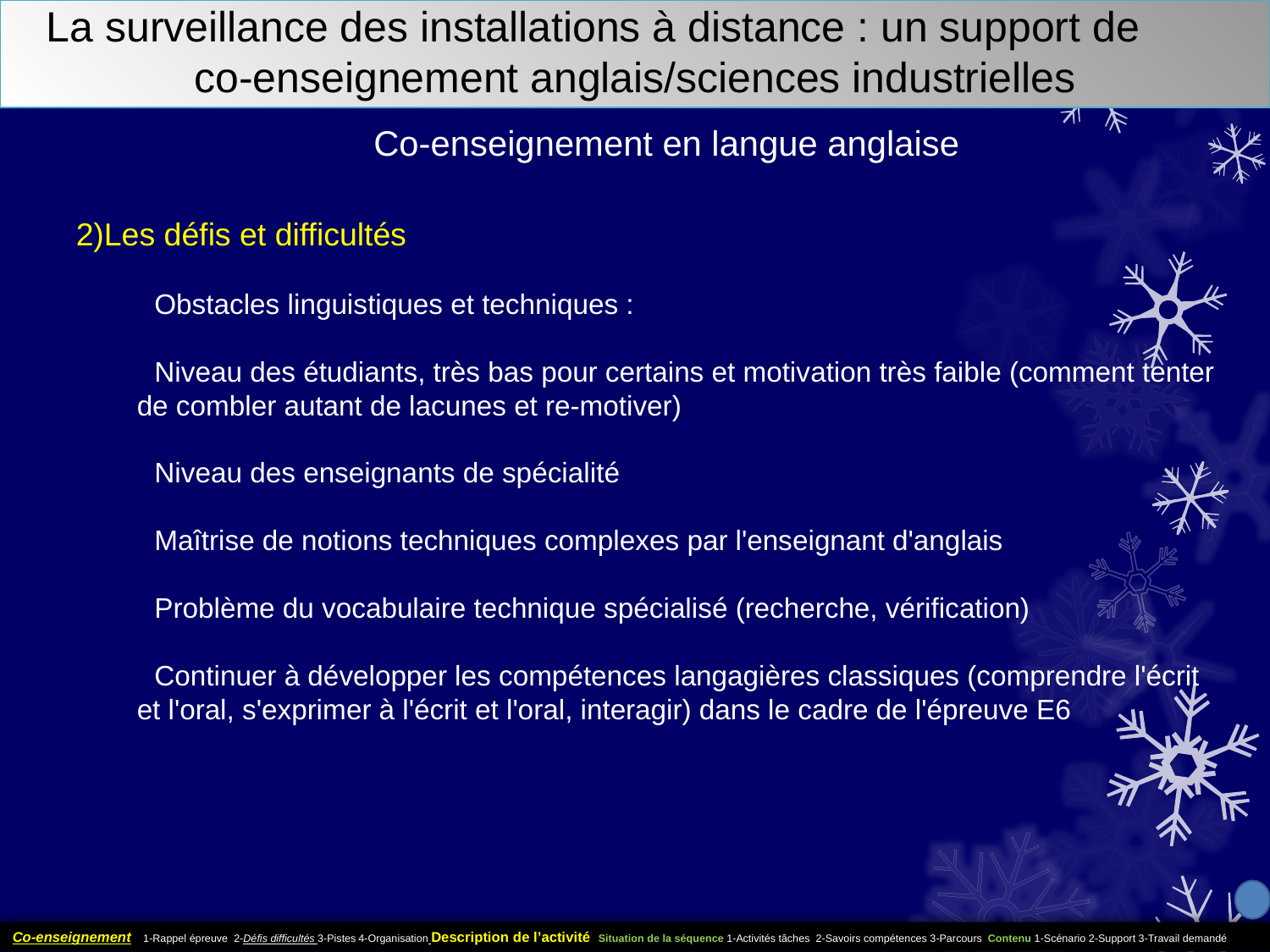

# La surveillance des installations à distance : un support de        co-enseignement anglais/sciences industrielles
Co-enseignement en langue anglaise

2)Les défis et difficultés

	Obstacles linguistiques et techniques :

	Niveau des étudiants, très bas pour certains et motivation très faible (comment tenter
              de combler autant de lacunes et re-motiver)

	Niveau des enseignants de spécialité

	Maîtrise de notions techniques complexes par l'enseignant d'anglais

	Problème du vocabulaire technique spécialisé (recherche, vérification)

	Continuer à développer les compétences langagières classiques (comprendre l'écrit
              et l'oral, s'exprimer à l'écrit et l'oral, interagir) dans le cadre de l'épreuve E6

Co-enseignement   1-Rappel épreuve  2-Défis difficultés 3-Pistes 4-Organisation Description de l’activité  Situation de la séquence 1-Activités tâches  2-Savoirs compétences 3-Parcours  Contenu 1-Scénario 2-Support 3-Travail demandé